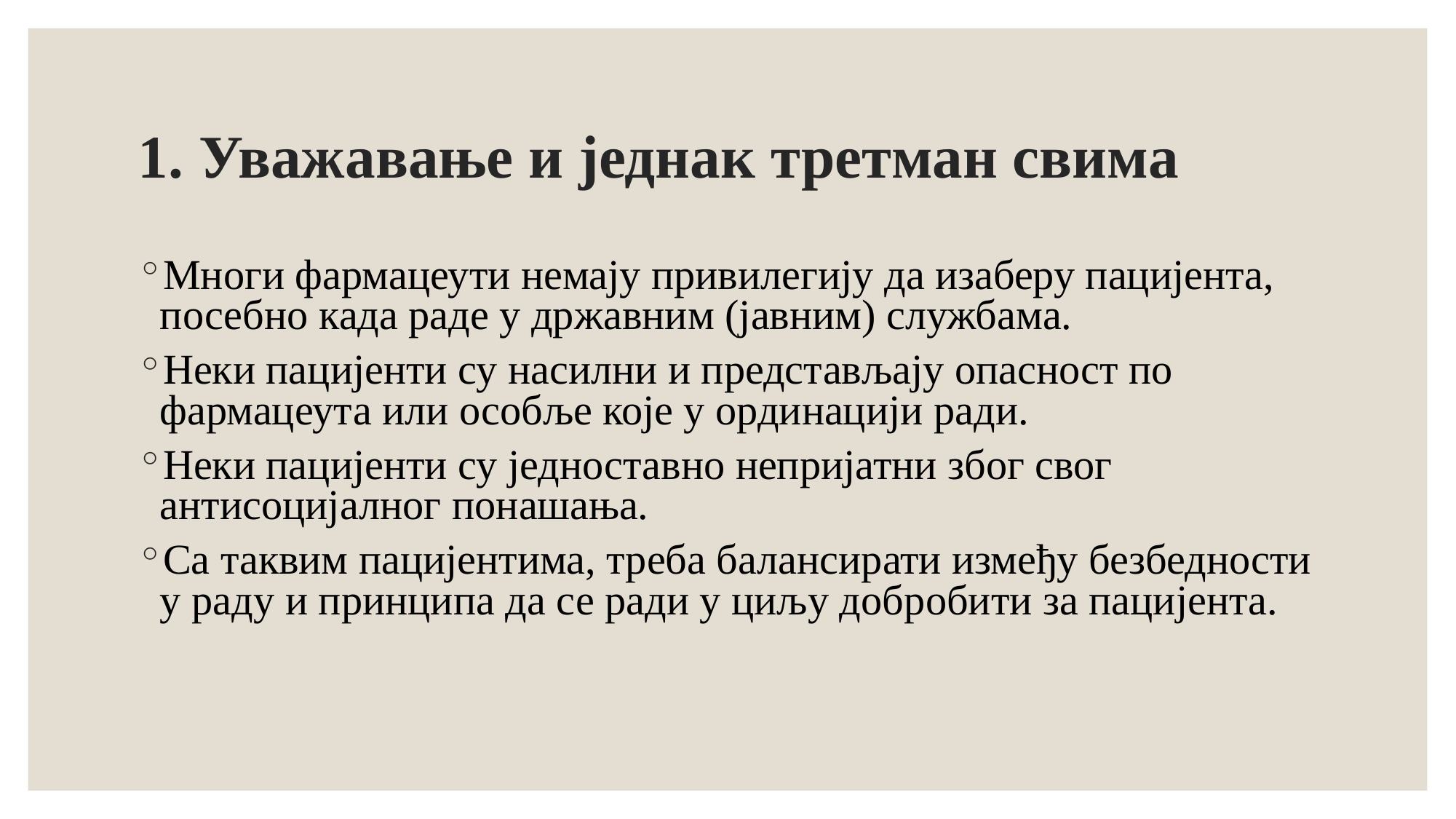

# 1. Уважавање и једнак третман свима
Многи фармацеути немају привилегију да изаберу пацијента, посебно када раде у државним (јавним) службама.
Неки пацијенти су насилни и представљају опасност по фармацеута или особље које у ординацији ради.
Неки пацијенти су једноставно непријатни због свог антисоцијалног понашања.
Са таквим пацијентима, треба балансирати између безбедности у раду и принципа да се ради у циљу добробити за пацијента.